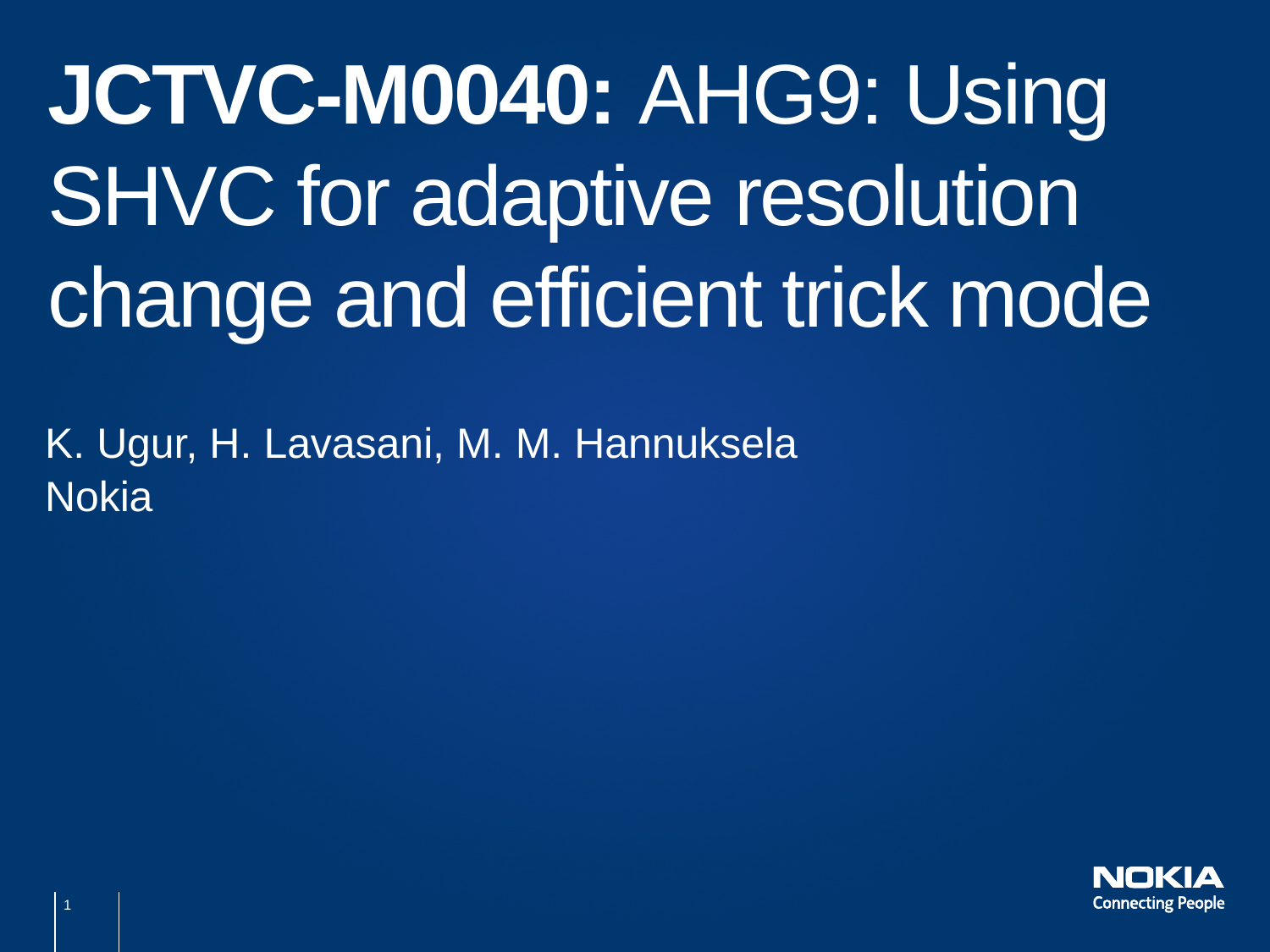

# JCTVC-M0040: AHG9: Using SHVC for adaptive resolution change and efficient trick mode
K. Ugur, H. Lavasani, M. M. Hannuksela
Nokia
1